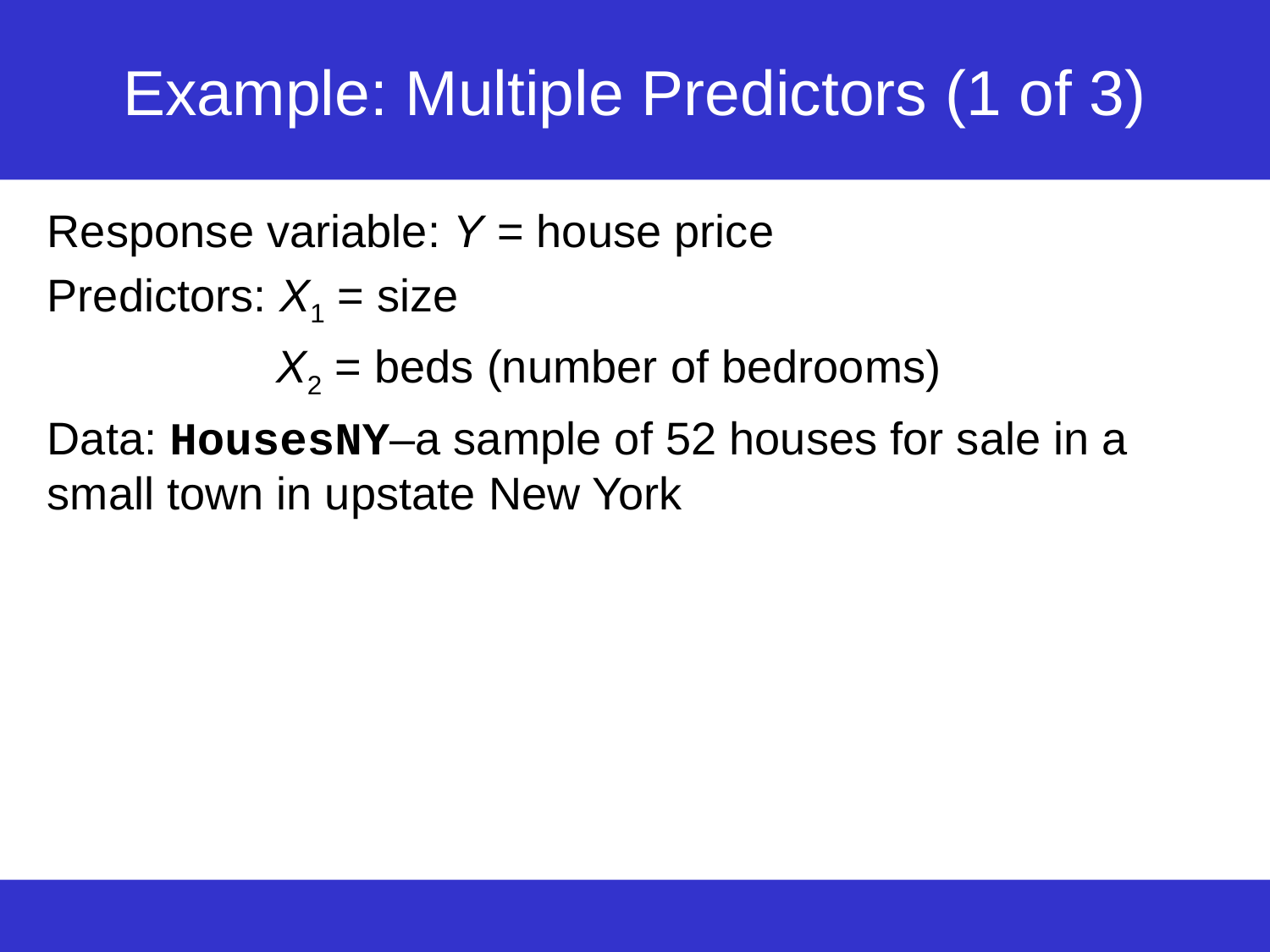

# Example: Multiple Predictors (1 of 3)
Response variable: Y = house price
Predictors: X1 = size
X2 = beds (number of bedrooms)
Data: HousesNY–a sample of 52 houses for sale in a small town in upstate New York